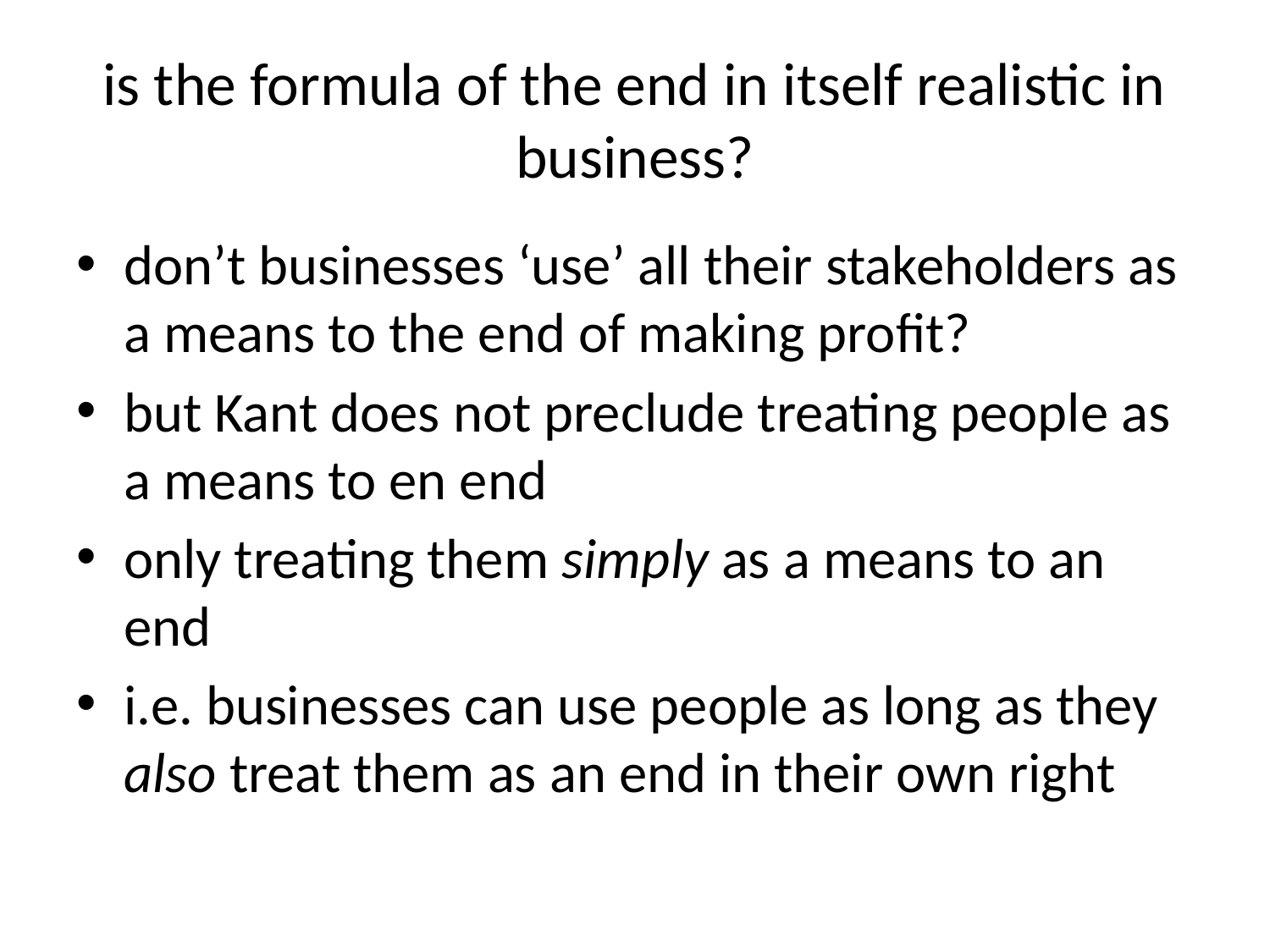

# is the formula of the end in itself realistic in business?
don’t businesses ‘use’ all their stakeholders as a means to the end of making profit?
but Kant does not preclude treating people as a means to en end
only treating them simply as a means to an end
i.e. businesses can use people as long as they also treat them as an end in their own right